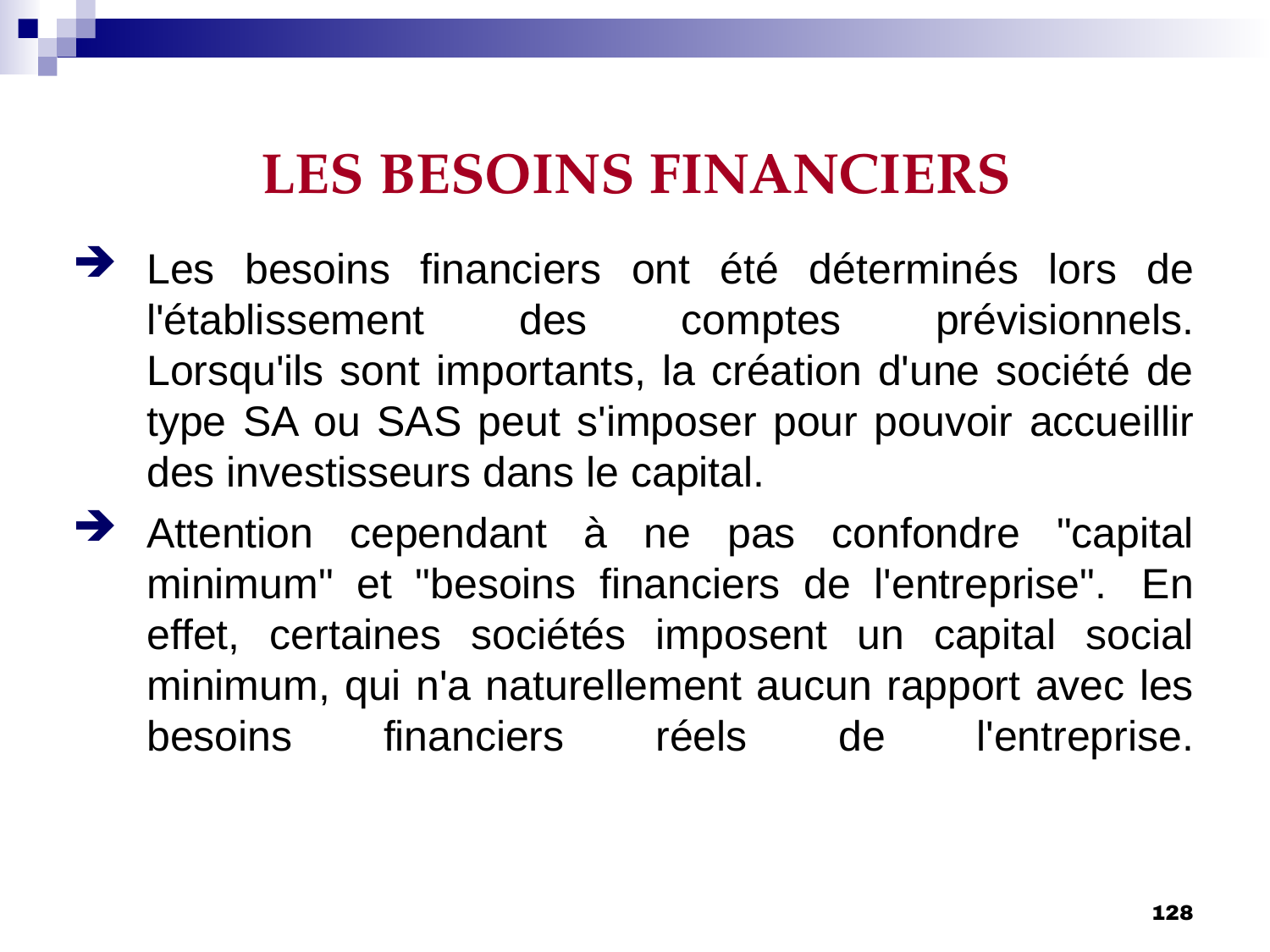

# LES BESOINS FINANCIERS
Les besoins financiers ont été déterminés lors de l'établissement des comptes prévisionnels.
Lorsqu'ils sont importants, la création d'une société de type SA ou SAS peut s'imposer pour pouvoir accueillir des investisseurs dans le capital.
Attention cependant à ne pas confondre "capital minimum" et "besoins financiers de l'entreprise".  En effet, certaines sociétés imposent un capital social minimum, qui n'a naturellement aucun rapport avec les besoins financiers réels de l'entreprise.
128